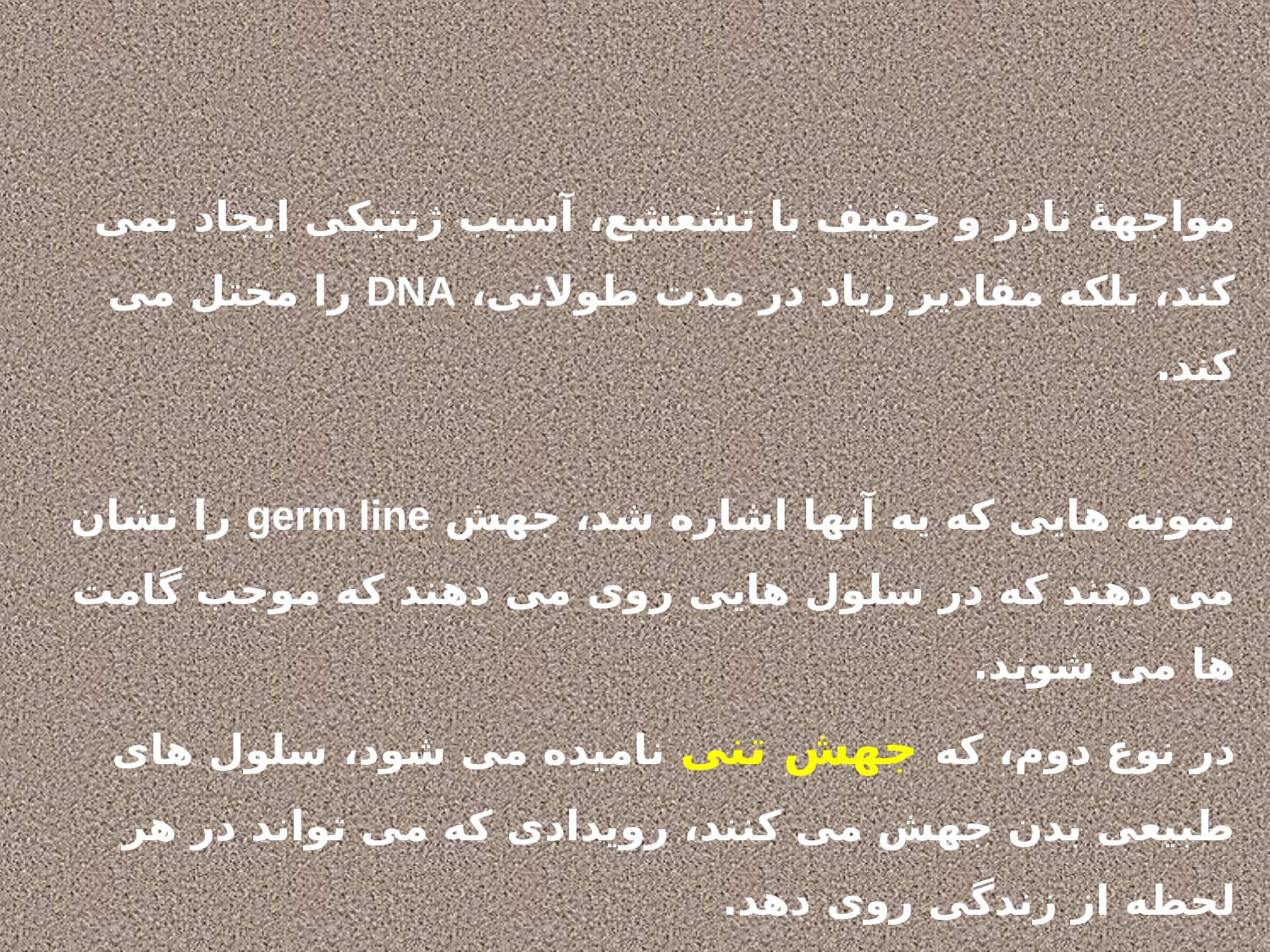

#
مواجهۀ نادر و خفیف با تشعشع، آسیب ژنتیکی ایجاد نمی کند، بلکه مقادیر زیاد در مدت طولانی، DNA را مختل می کند.

نمونه هایی که یه آنها اشاره شد، جهش germ line را نشان می دهند که در سلول هایی روی می دهند که موجب گامت ها می شوند.
در نوع دوم، که جهش تنی نامیده می شود، سلول های طبیعی بدن جهش می کنند، رویدادی که می تواند در هر لحظه از زندگی روی دهد.
www.modirkade.ir
17